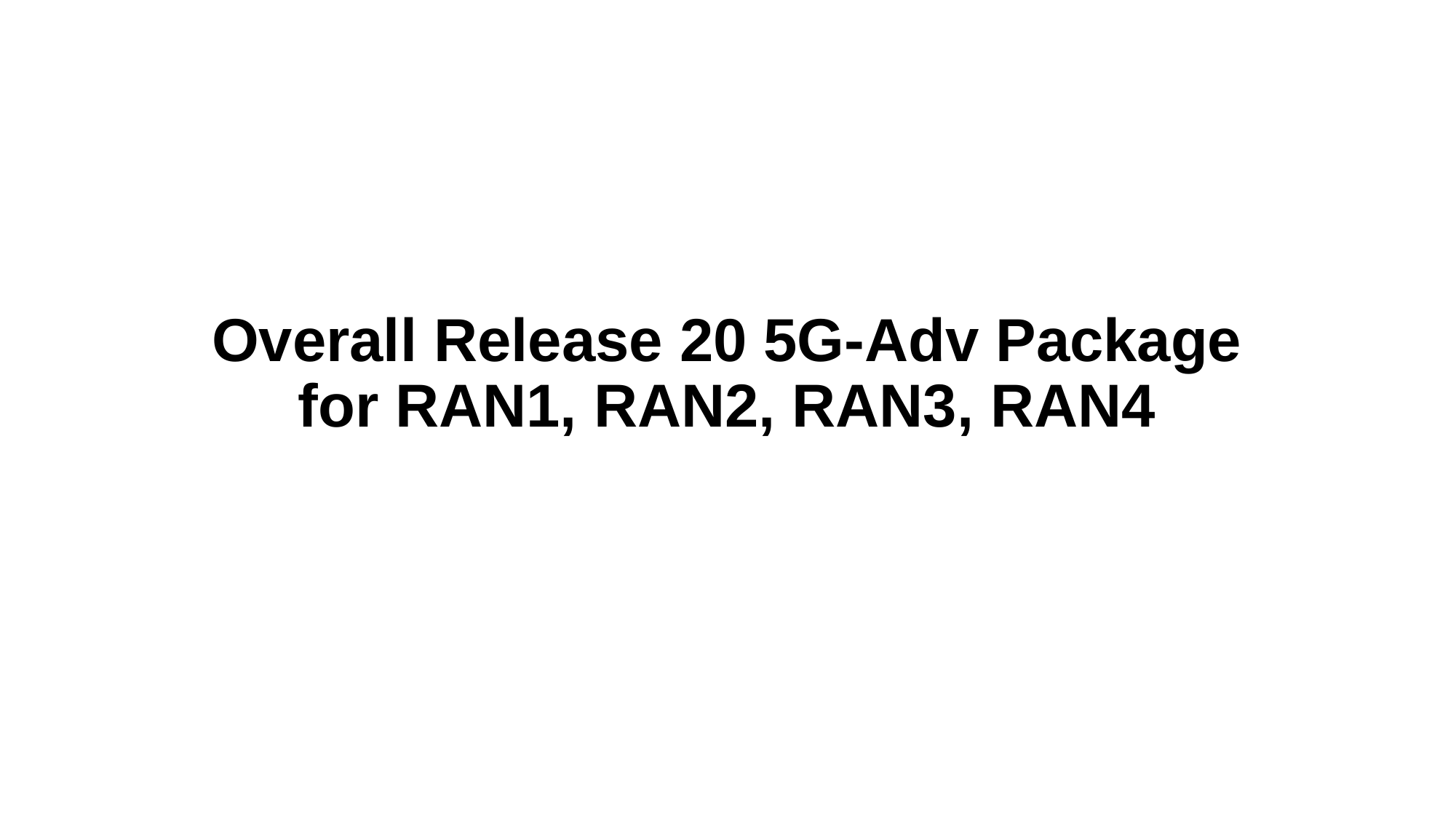

# Overall Release 20 5G-Adv Package for RAN1, RAN2, RAN3, RAN4